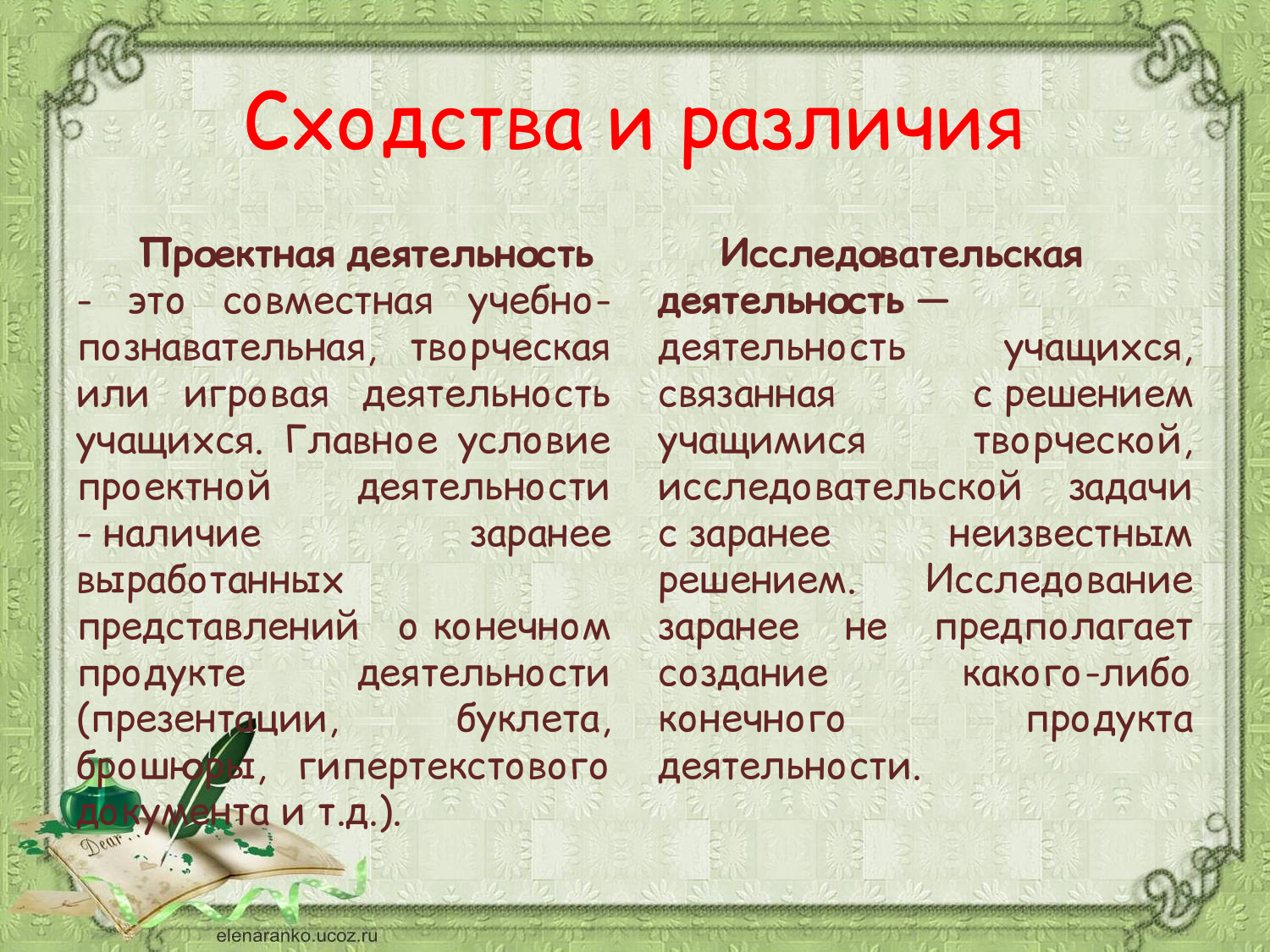

# Сходства и различия
Проектная деятельность - это совместная учебно-познавательная, творческая или игровая деятельность учащихся. Главное условие проектной деятельности - наличие заранее выработанных представлений о конечном продукте деятельности (презентации, буклета, брошюры, гипертекстового документа и т.д.).

Исследовательская деятельность — деятельность учащихся, связанная с решением учащимися творческой, исследовательской задачи с заранее неизвестным решением. Исследование заранее не предполагает создание какого-либо конечного продукта деятельности.